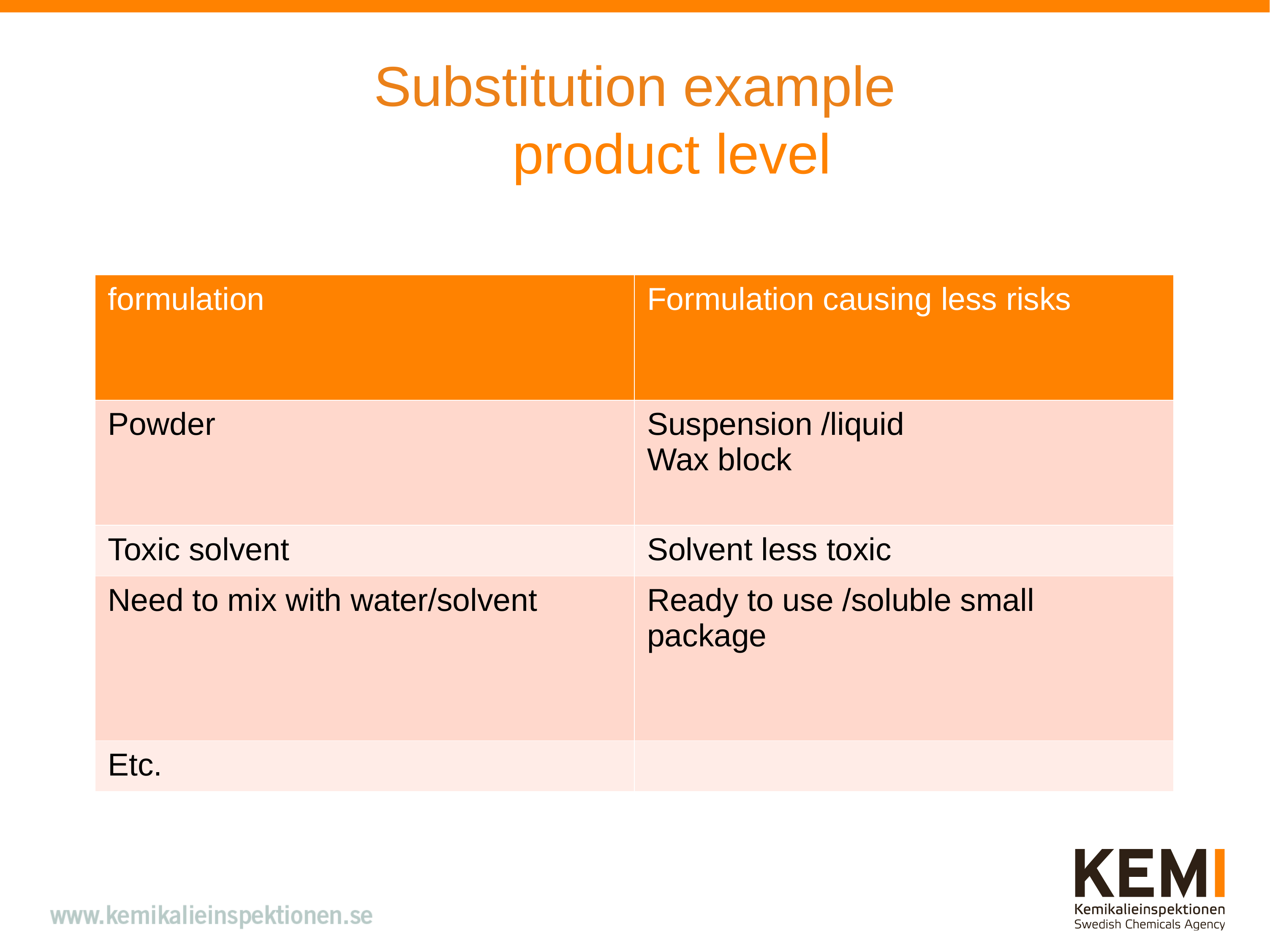

# Substitution example product level
| formulation | Formulation causing less risks |
| --- | --- |
| Powder | Suspension /liquid Wax block |
| Toxic solvent | Solvent less toxic |
| Need to mix with water/solvent | Ready to use /soluble small package |
| Etc. |  |